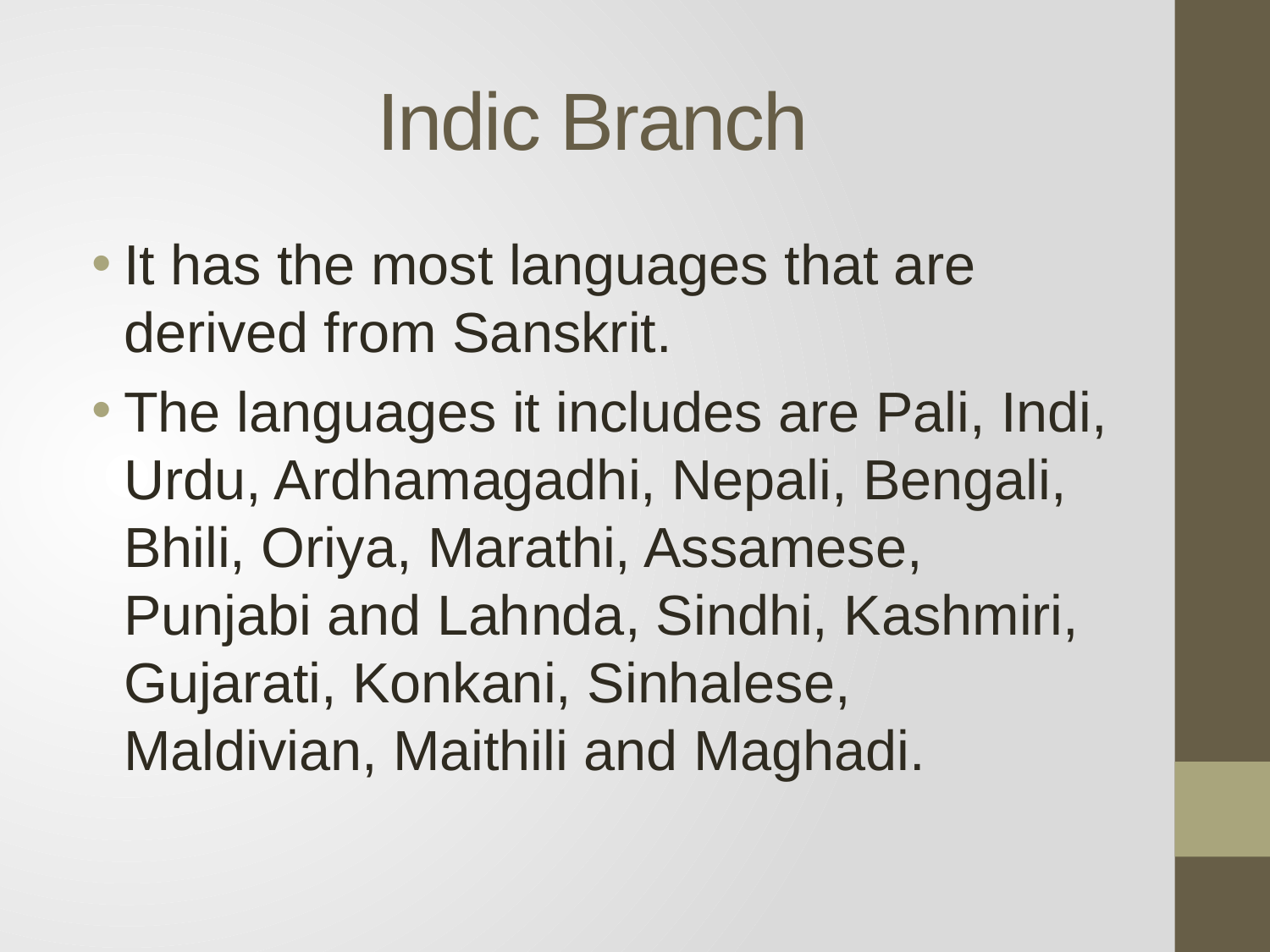

# Indic Branch
It has the most languages that are derived from Sanskrit.
The languages it includes are Pali, Indi, Urdu, Ardhamagadhi, Nepali, Bengali, Bhili, Oriya, Marathi, Assamese, Punjabi and Lahnda, Sindhi, Kashmiri, Gujarati, Konkani, Sinhalese, Maldivian, Maithili and Maghadi.